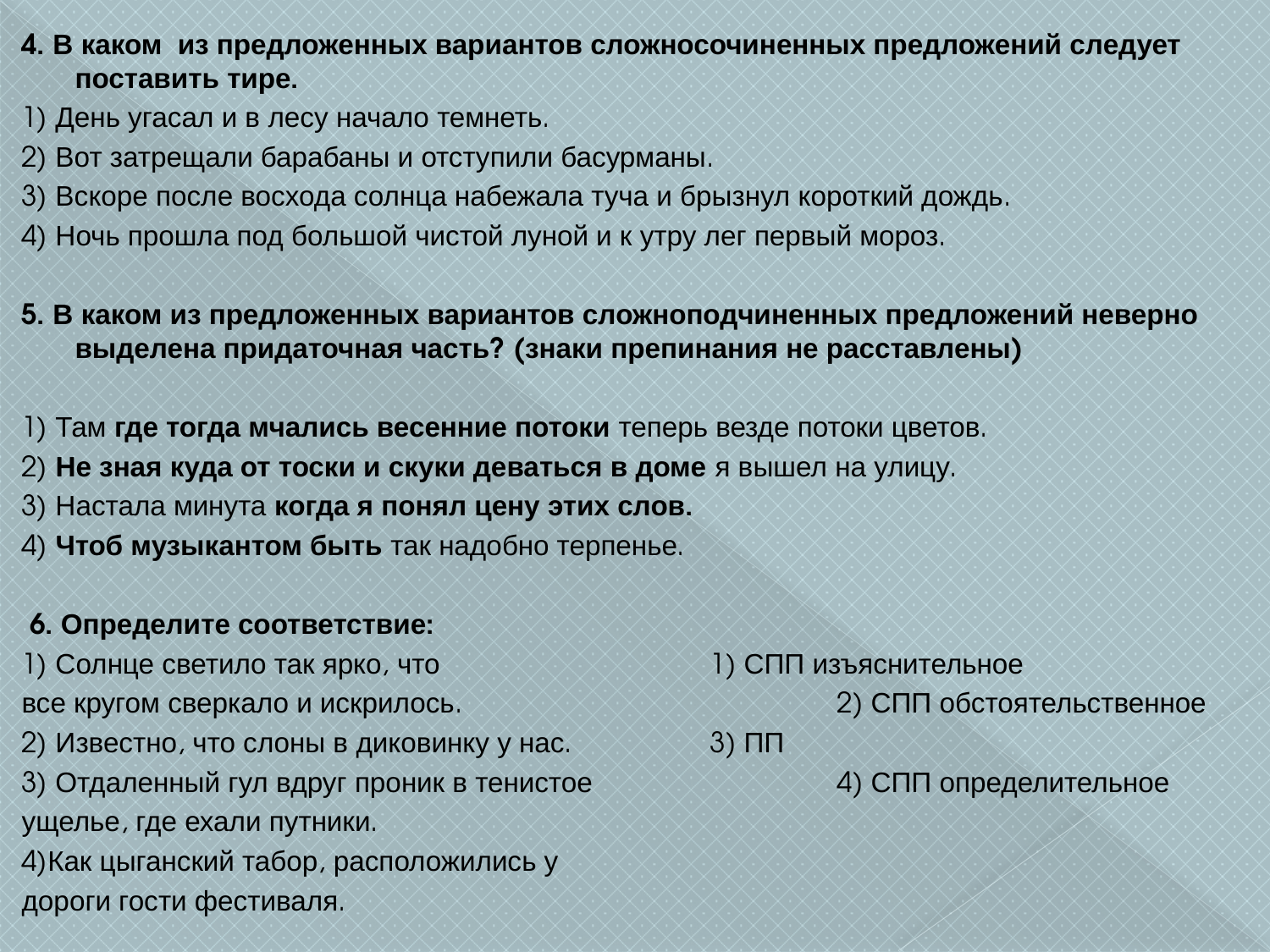

4. В каком  из предложенных вариантов сложносочиненных предложений следует поставить тире.
1) День угасал и в лесу начало темнеть.
2) Вот затрещали барабаны и отступили басурманы.
3) Вскоре после восхода солнца набежала туча и брызнул короткий дождь.
4) Ночь прошла под большой чистой луной и к утру лег первый мороз.

5. В каком из предложенных вариантов сложноподчиненных предложений неверно выделена придаточная часть? (знаки препинания не расставлены)

1) Там где тогда мчались весенние потоки теперь везде потоки цветов.
2) Не зная куда от тоски и скуки деваться в доме я вышел на улицу.
3) Настала минута когда я понял цену этих слов.
4) Чтоб музыкантом быть так надобно терпенье.

 6. Определите соответствие:
1) Солнце светило так ярко, что			1) СПП изъяснительное
все кругом сверкало и искрилось.			2) СПП обстоятельственное
2) Известно, что слоны в диковинку у нас.		3) ПП
3) Отдаленный гул вдруг проник в тенистое 		4) СПП определительное
ущелье, где ехали путники.
4)Как цыганский табор, расположились у
дороги гости фестиваля.